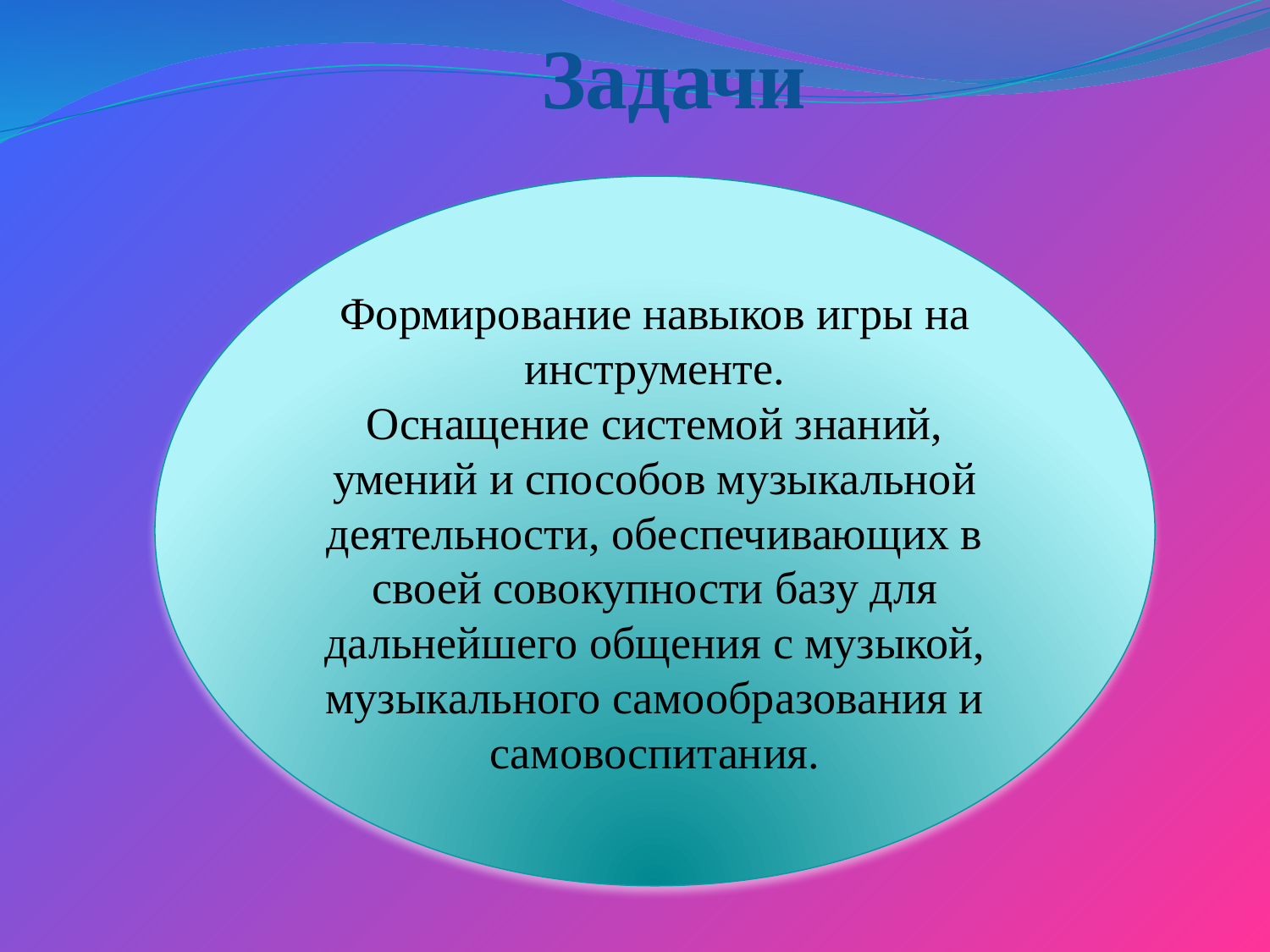

# Задачи
Формирование навыков игры на инструменте.
Оснащение системой знаний, умений и способов музыкальной деятельности, обеспечивающих в своей совокупности базу для дальнейшего общения с музыкой, музыкального самообразования и самовоспитания.